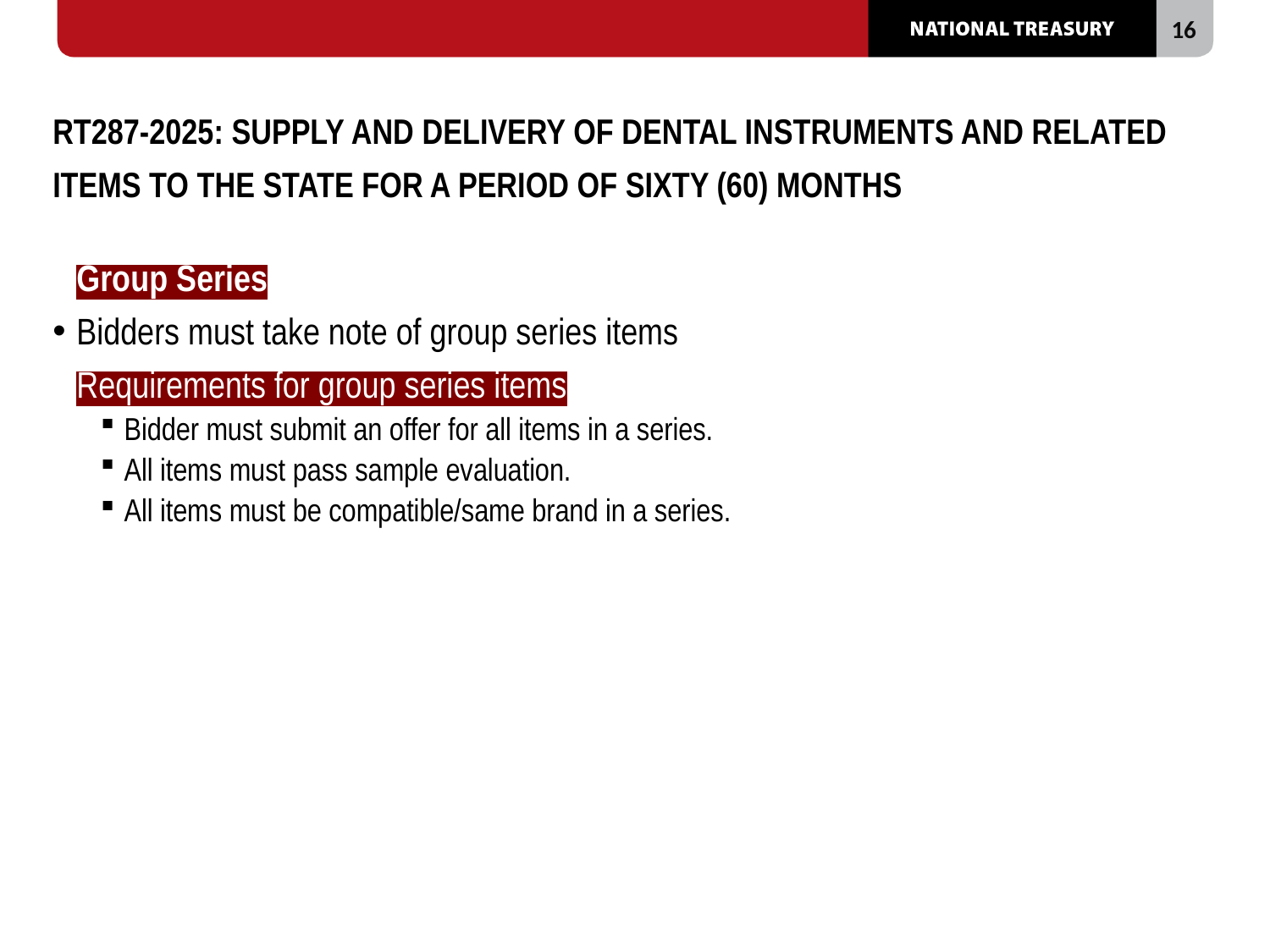

# RT287-2025: SUPPLY AND DELIVERY OF DENTAL INSTRUMENTS AND RELATED ITEMS TO THE STATE FOR A PERIOD OF SIXTY (60) MONTHS
Group Series
Bidders must take note of group series items
Requirements for group series items
Bidder must submit an offer for all items in a series.
All items must pass sample evaluation.
All items must be compatible/same brand in a series.